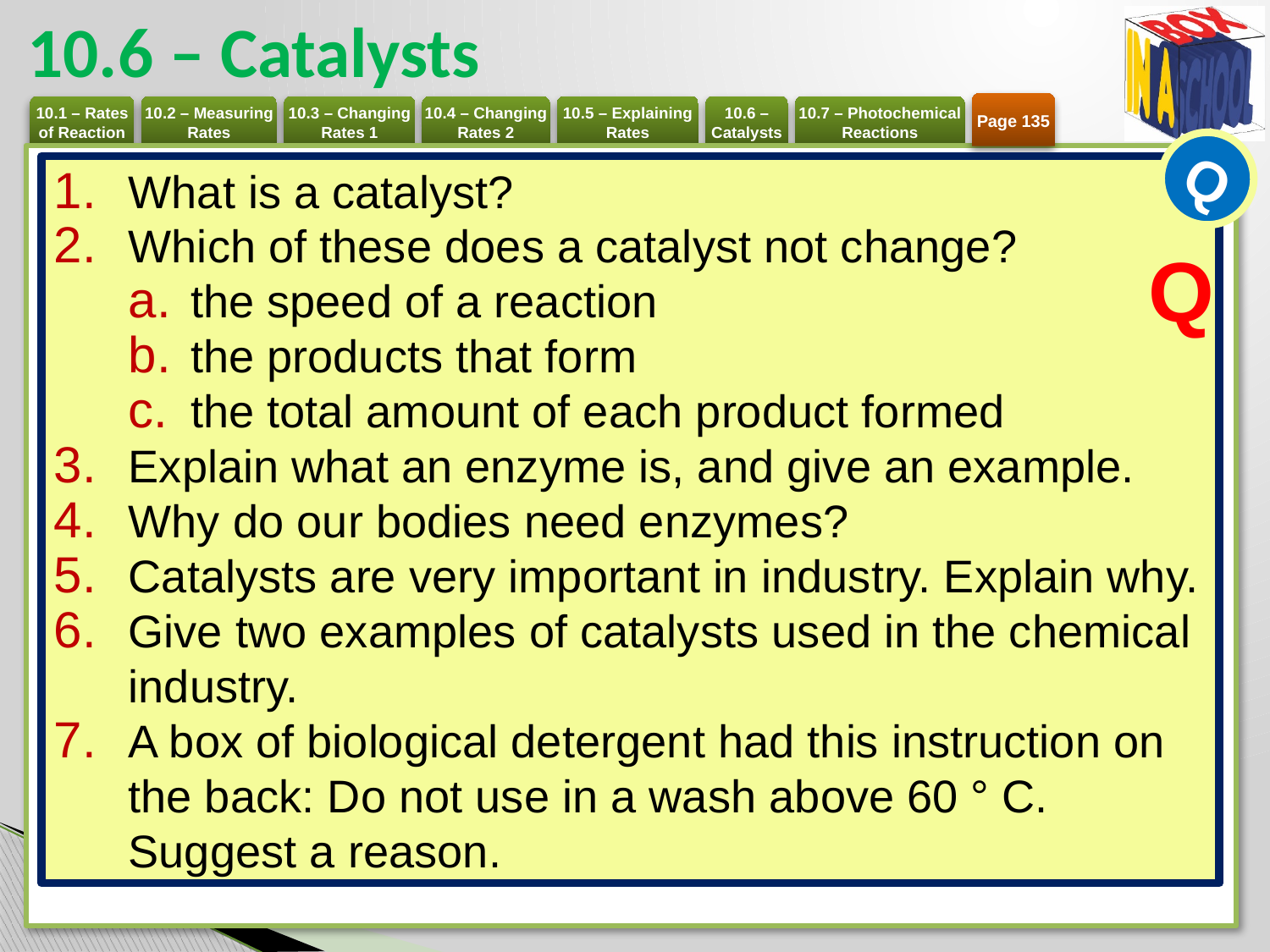

# 10.6 – Catalysts
Page 135
Q
What is a catalyst?
Which of these does a catalyst not change?
the speed of a reaction
the products that form
the total amount of each product formed
Explain what an enzyme is, and give an example.
Why do our bodies need enzymes?
Catalysts are very important in industry. Explain why.
Give two examples of catalysts used in the chemical industry.
A box of biological detergent had this instruction on the back: Do not use in a wash above 60 ° C. Suggest a reason.
Q